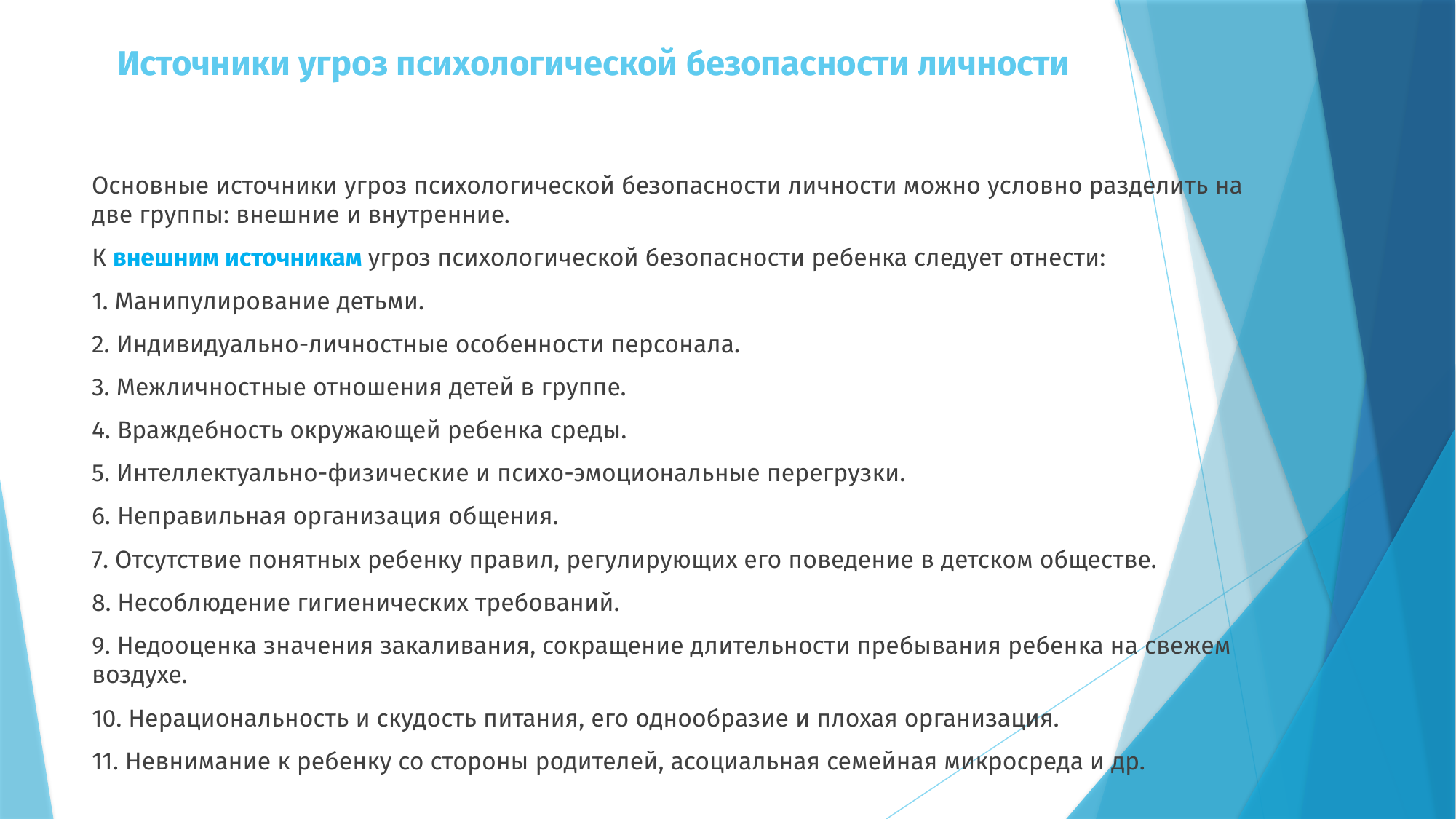

# Источники угроз психологической безопасности личности
Основные источники угроз психологической безопасности личности можно условно разделить на две группы: внешние и внутренние.
К внешним источникам угроз психологической безопасности ребенка следует отнести:
1. Манипулирование детьми.
2. Индивидуально-личностные особенности персонала.
3. Межличностные отношения детей в группе.
4. Враждебность окружающей ребенка среды.
5. Интеллектуально-физические и психо-эмоциональные перегрузки.
6. Неправильная организация общения.
7. Отсутствие понятных ребенку правил, регулирующих его поведение в детском обществе.
8. Несоблюдение гигиенических требований.
9. Недооценка значения закаливания, сокращение длительности пребывания ребенка на свежем воздухе.
10. Нерациональность и скудость питания, его однообразие и плохая организация.
11. Невнимание к ребенку со стороны родителей, асоциальная семейная микросреда и др.